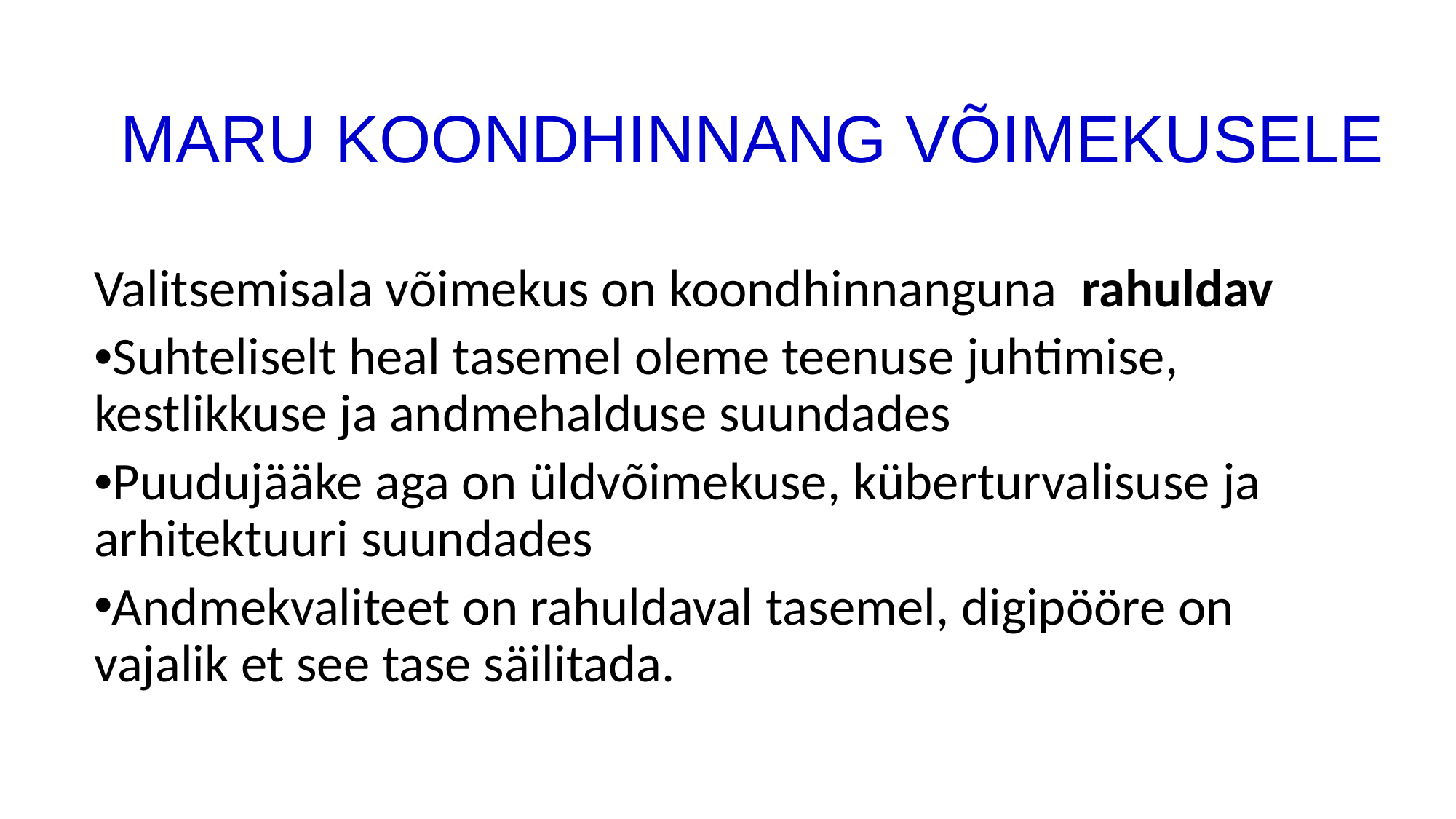

# MARU KOONDHINNANG VÕIMEKUSELE
Valitsemisala võimekus on koondhinnanguna  rahuldav
•Suhteliselt heal tasemel oleme teenuse juhtimise, kestlikkuse ja andmehalduse suundades
•Puudujääke aga on üldvõimekuse, küberturvalisuse ja arhitektuuri suundades
Andmekvaliteet on rahuldaval tasemel, digipööre on vajalik et see tase säilitada.